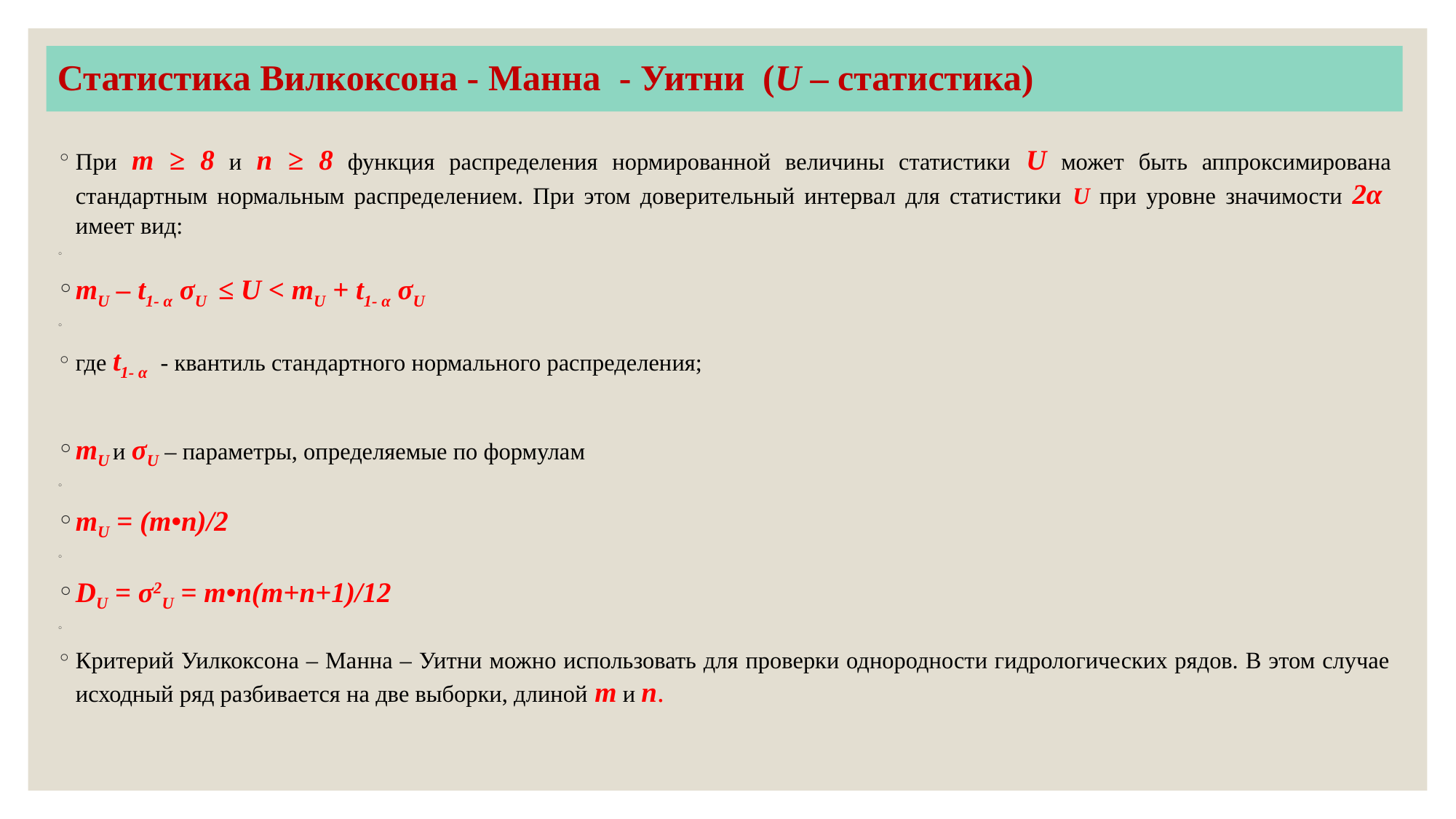

Статистика Вилкоксона - Манна  - Уитни  (U – статистика)
При m ≥ 8 и n ≥ 8 функция распределения нормированной величины статистики U может быть аппроксимирована стандартным нормальным распределением. При этом доверительный интервал для статистики U при уровне значимости 2α  имеет вид:

mU – t1- α σU  ≤ U < mU + t1- α σU

где t1- α  - квантиль стандартного нормального распределения;

mU и σU – параметры, определяемые по формулам

mU = (m•n)/2

DU = σ2U = m•n(m+n+1)/12

Критерий Уилкоксона – Манна – Уитни можно использовать для проверки однородности гидрологических рядов. В этом случае исходный ряд разбивается на две выборки, длиной m и n.